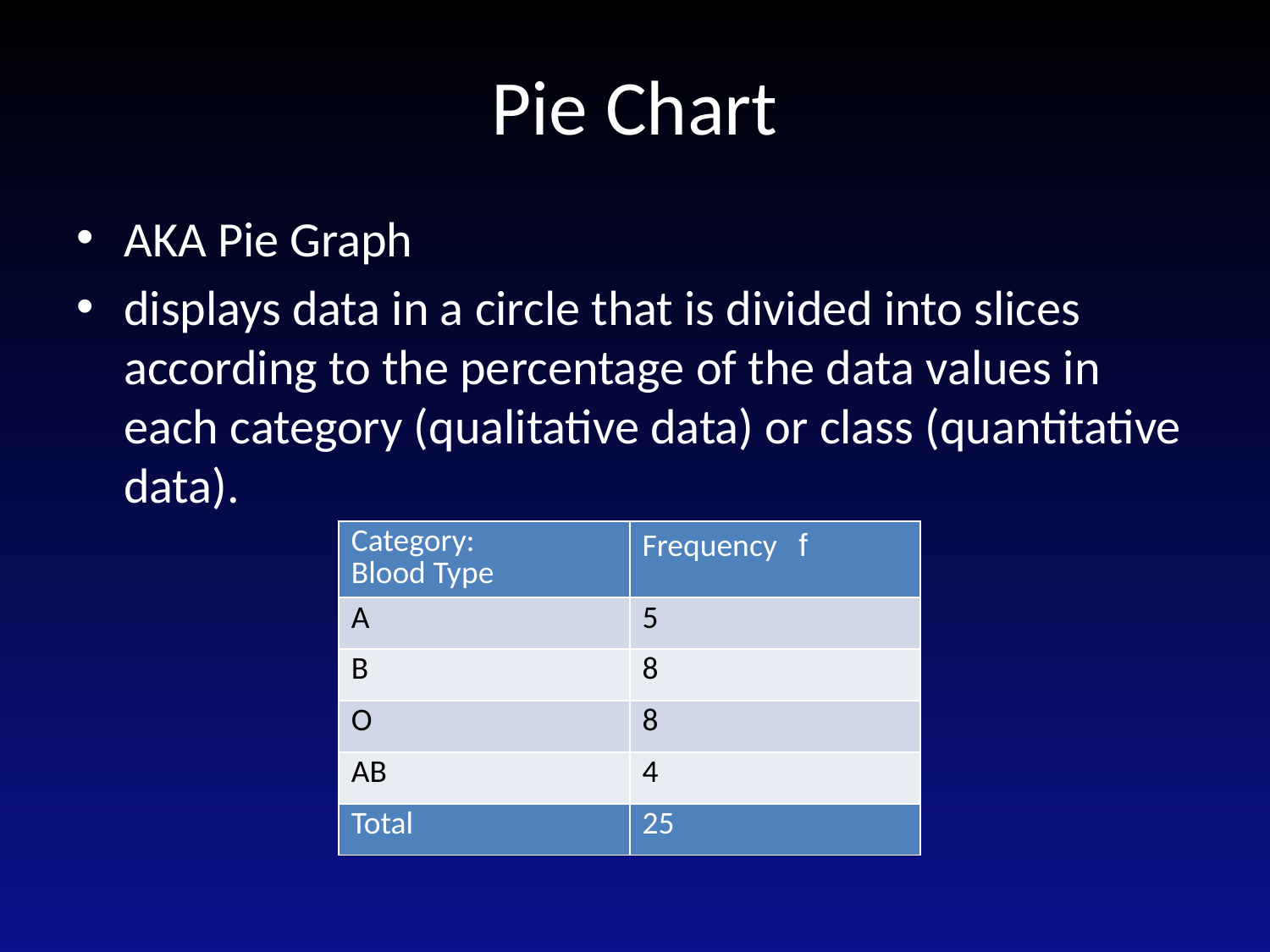

# Pie Chart
AKA Pie Graph
displays data in a circle that is divided into slices according to the percentage of the data values in each category (qualitative data) or class (quantitative data).

| Category: Blood Type | Frequency f |
| --- | --- |
| A | 5 |
| B | 8 |
| O | 8 |
| AB | 4 |
| Total | 25 |